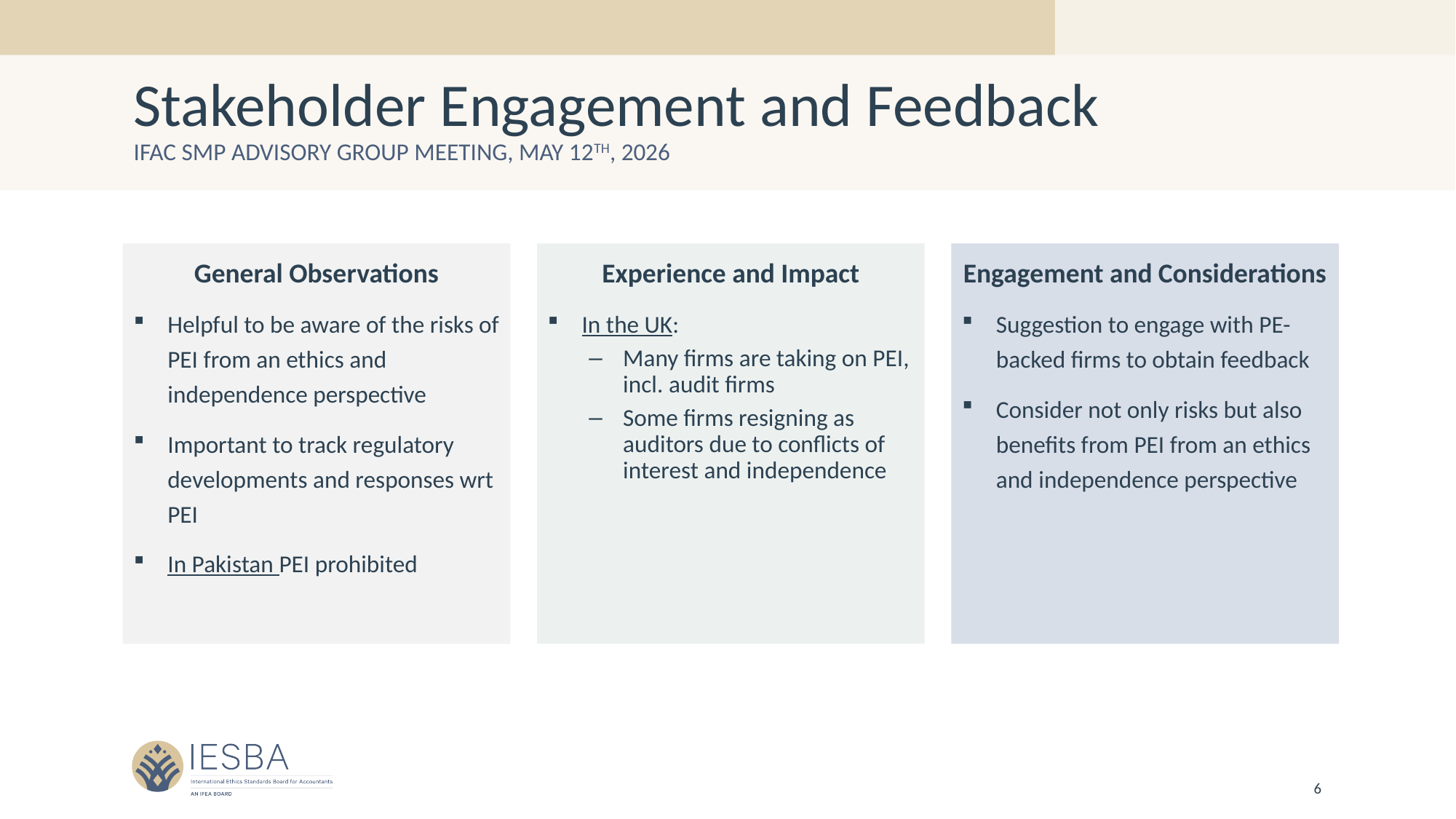

# Stakeholder Engagement and Feedback
Ifac SMP advisory group meeting, May 12th, 2026
General Observations
Helpful to be aware of the risks of PEI from an ethics and independence perspective
Important to track regulatory developments and responses wrt PEI
In Pakistan PEI prohibited
Experience and Impact
In the UK:
Many firms are taking on PEI, incl. audit firms
Some firms resigning as auditors due to conflicts of interest and independence

Engagement and Considerations
Suggestion to engage with PE-backed firms to obtain feedback
Consider not only risks but also benefits from PEI from an ethics and independence perspective
6